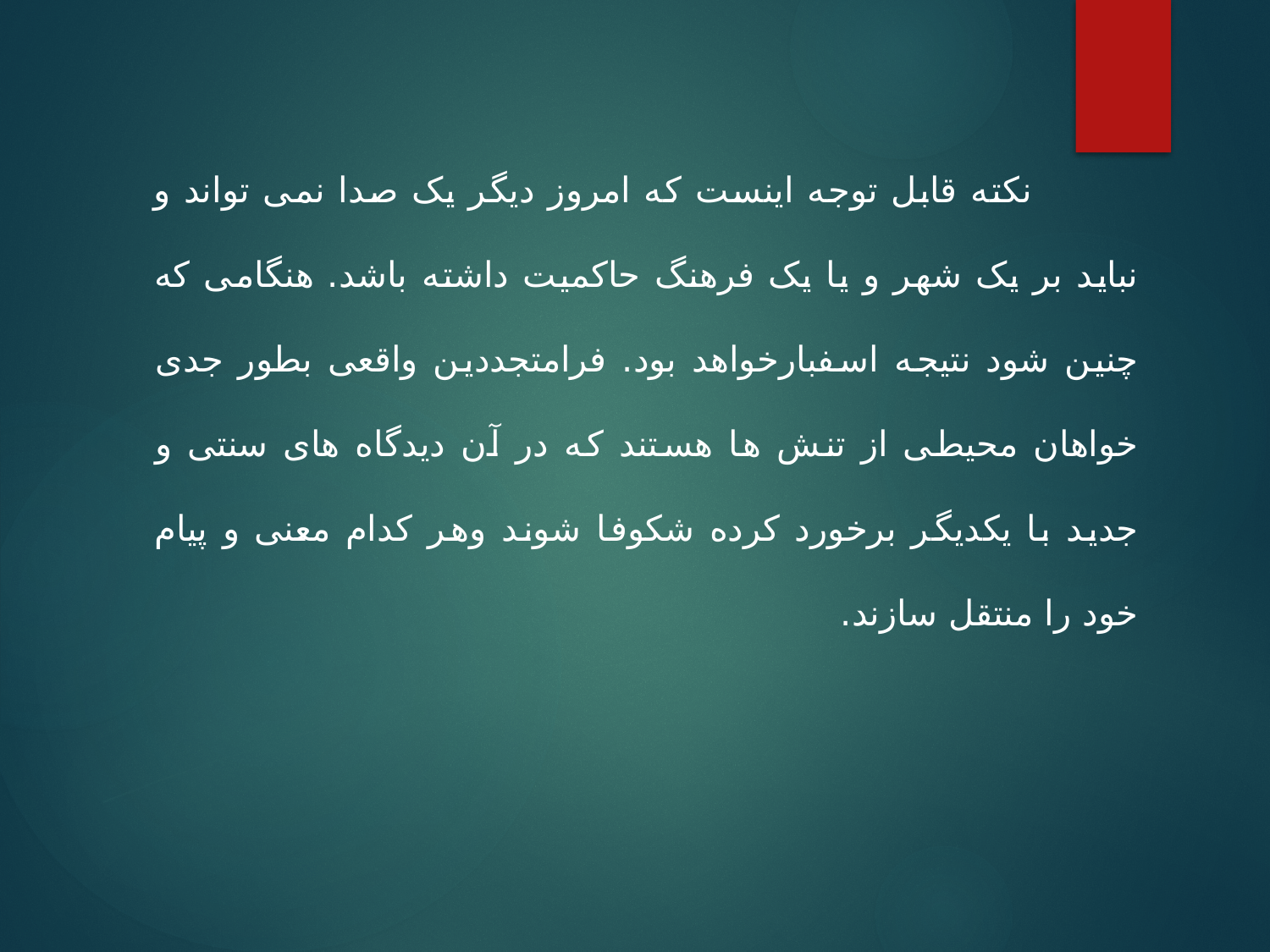

نکته قابل توجه اینست که امروز دیگر یک صدا نمی تواند و نباید بر یک شهر و یا یک فرهنگ حاکمیت داشته باشد. هنگامی که چنین شود نتیجه اسفبارخواهد بود. فرامتجددین واقعی بطور جدی خواهان محیطی از تنش ها هستند که در آن دیدگاه های سنتی و جدید با یکدیگر برخورد کرده شکوفا شوند وهر کدام معنی و پیام خود را منتقل سازند.